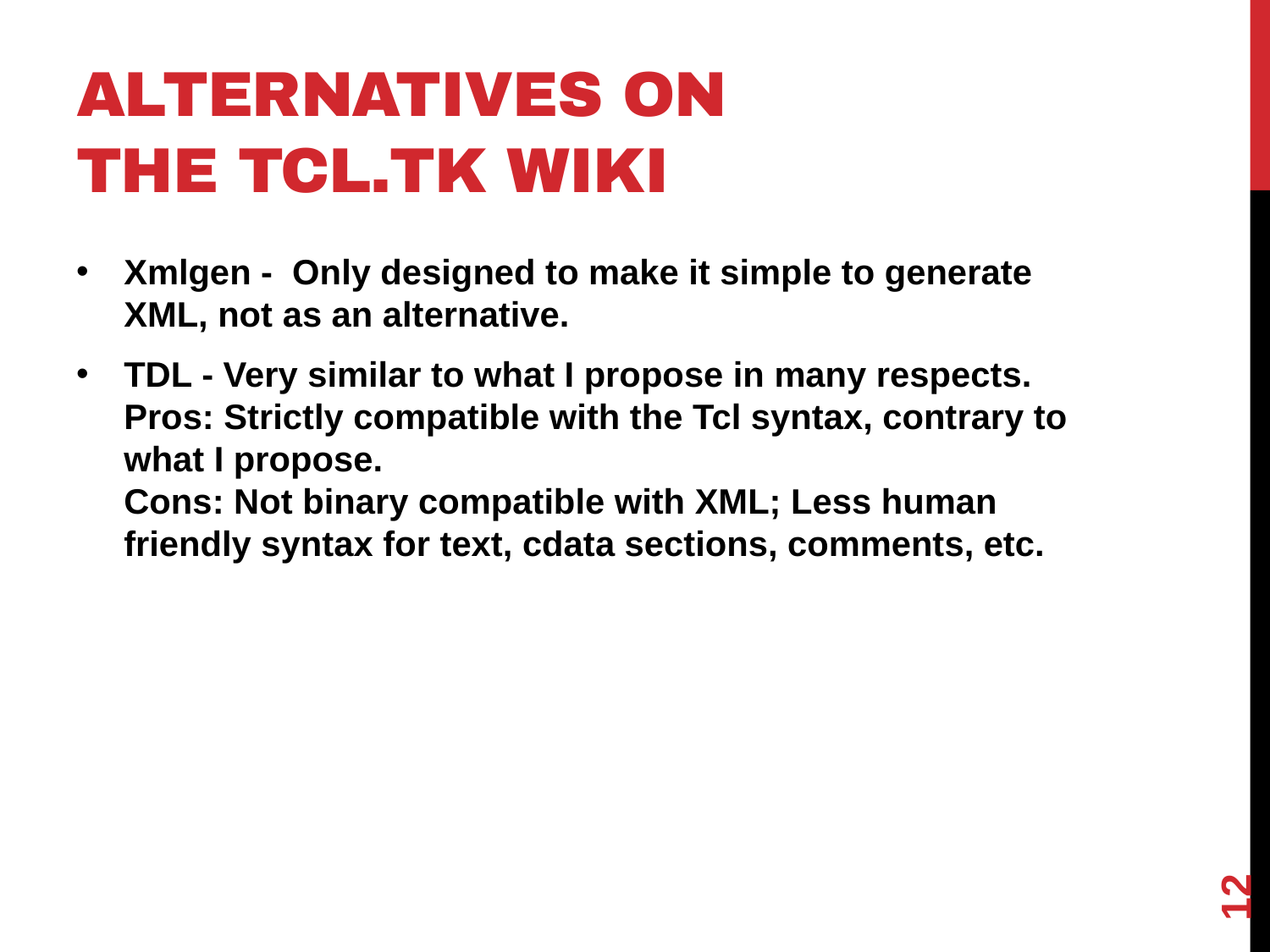

# Alternatives on the tcl.tk wiki
Xmlgen -  Only designed to make it simple to generate XML, not as an alternative.
TDL - Very similar to what I propose in many respects.
Pros: Strictly compatible with the Tcl syntax, contrary to what I propose.
Cons: Not binary compatible with XML; Less human friendly syntax for text, cdata sections, comments, etc.

12